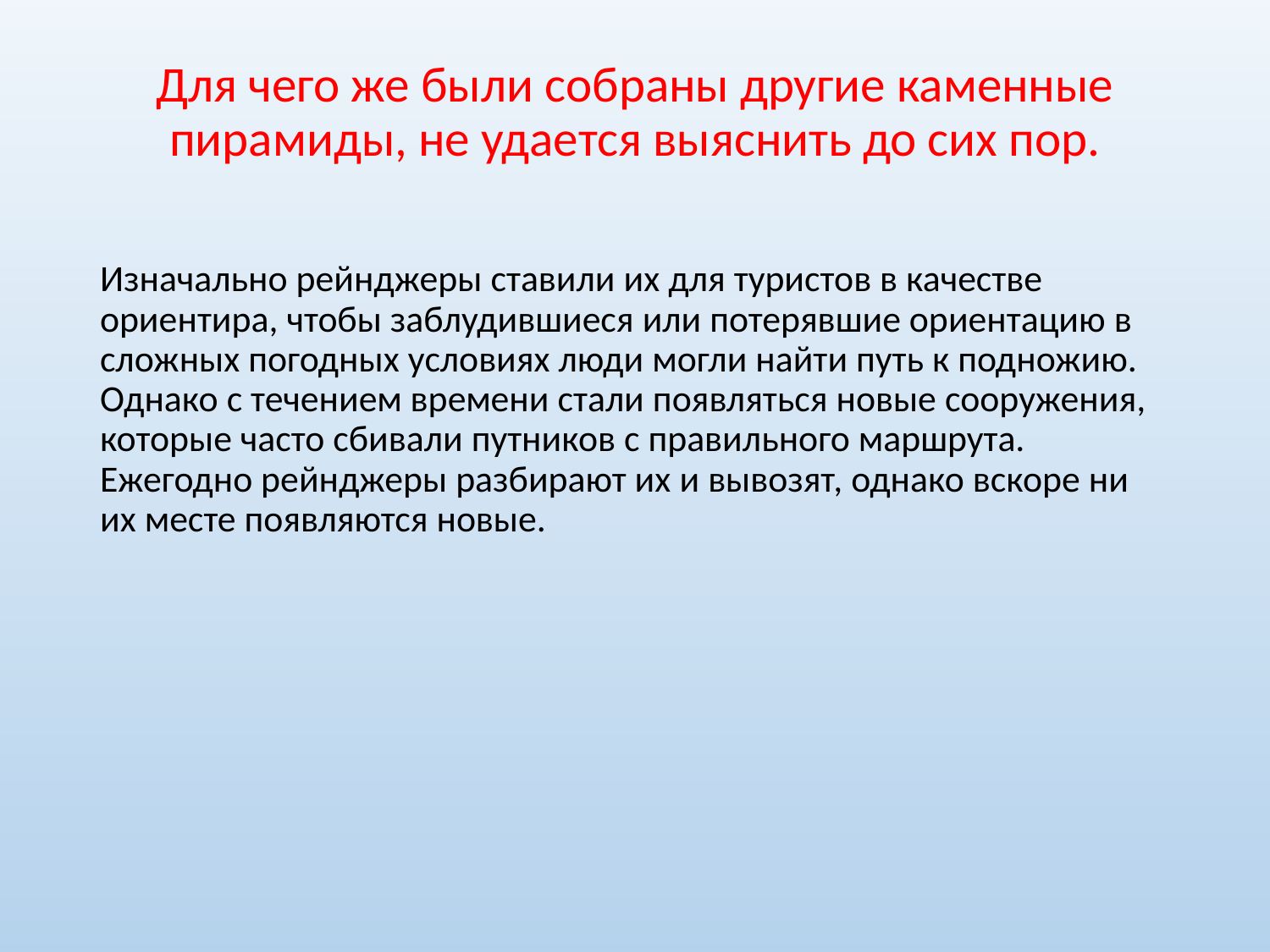

# Для чего же были собраны другие каменные пирамиды, не удается выяснить до сих пор.
Изначально рейнджеры ставили их для туристов в качестве ориентира, чтобы заблудившиеся или потерявшие ориентацию в сложных погодных условиях люди могли найти путь к подножию. Однако с течением времени стали появляться новые сооружения, которые часто сбивали путников с правильного маршрута. Ежегодно рейнджеры разбирают их и вывозят, однако вскоре ни их месте появляются новые.